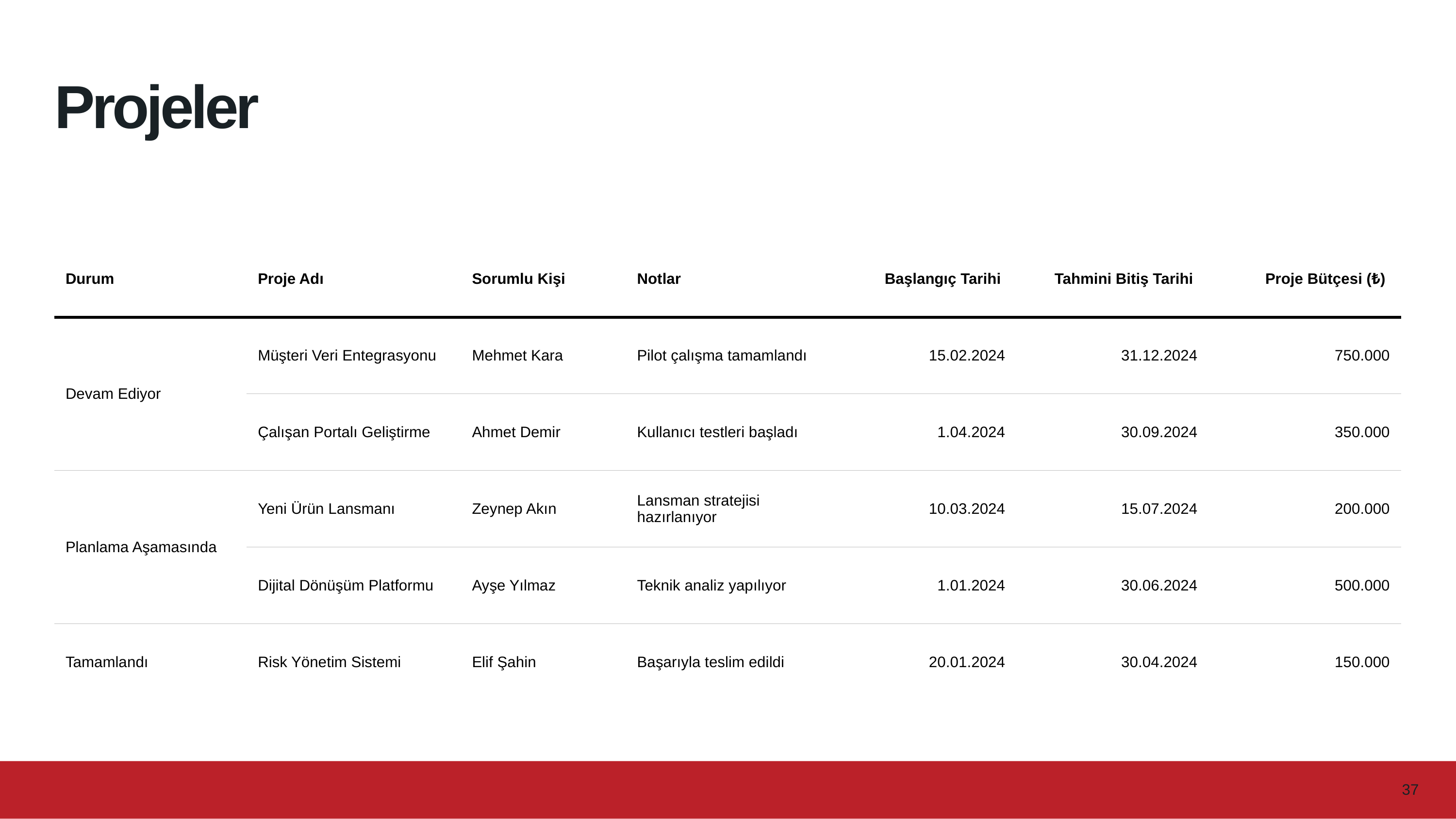

# Projeler
| Durum | Proje Adı | Sorumlu Kişi | Notlar | Başlangıç Tarihi | Tahmini Bitiş Tarihi | Proje Bütçesi (₺) |
| --- | --- | --- | --- | --- | --- | --- |
| Devam Ediyor | Müşteri Veri Entegrasyonu | Mehmet Kara | Pilot çalışma tamamlandı | 15.02.2024 | 31.12.2024 | 750.000 |
|  | Çalışan Portalı Geliştirme | Ahmet Demir | Kullanıcı testleri başladı | 1.04.2024 | 30.09.2024 | 350.000 |
| Planlama Aşamasında | Yeni Ürün Lansmanı | Zeynep Akın | Lansman stratejisi hazırlanıyor | 10.03.2024 | 15.07.2024 | 200.000 |
|  | Dijital Dönüşüm Platformu | Ayşe Yılmaz | Teknik analiz yapılıyor | 1.01.2024 | 30.06.2024 | 500.000 |
| Tamamlandı | Risk Yönetim Sistemi | Elif Şahin | Başarıyla teslim edildi | 20.01.2024 | 30.04.2024 | 150.000 |
37